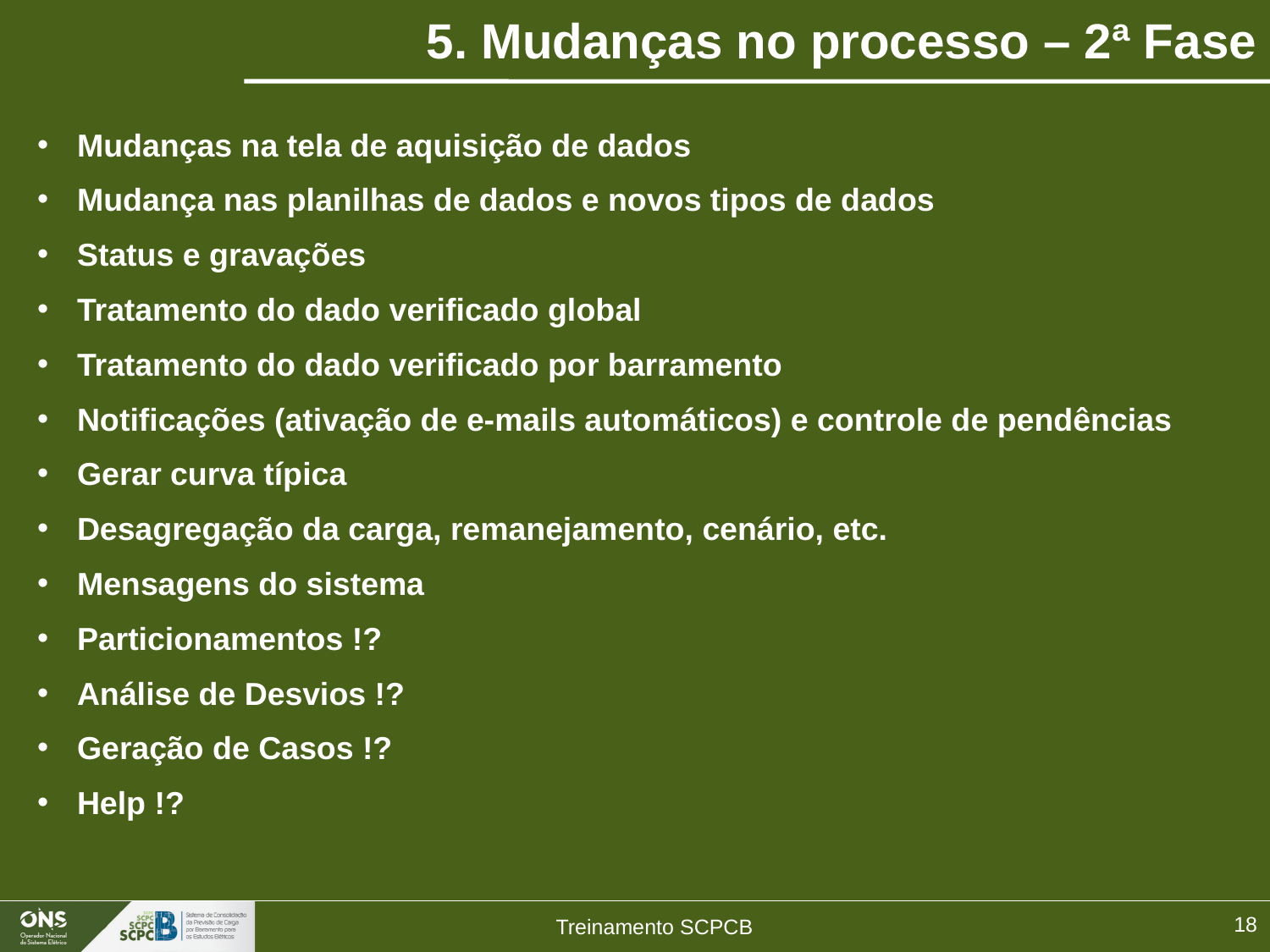

# 5. Mudanças no processo – 2ª Fase
Mudanças na tela de aquisição de dados
Mudança nas planilhas de dados e novos tipos de dados
Status e gravações
Tratamento do dado verificado global
Tratamento do dado verificado por barramento
Notificações (ativação de e-mails automáticos) e controle de pendências
Gerar curva típica
Desagregação da carga, remanejamento, cenário, etc.
Mensagens do sistema
Particionamentos !?
Análise de Desvios !?
Geração de Casos !?
Help !?